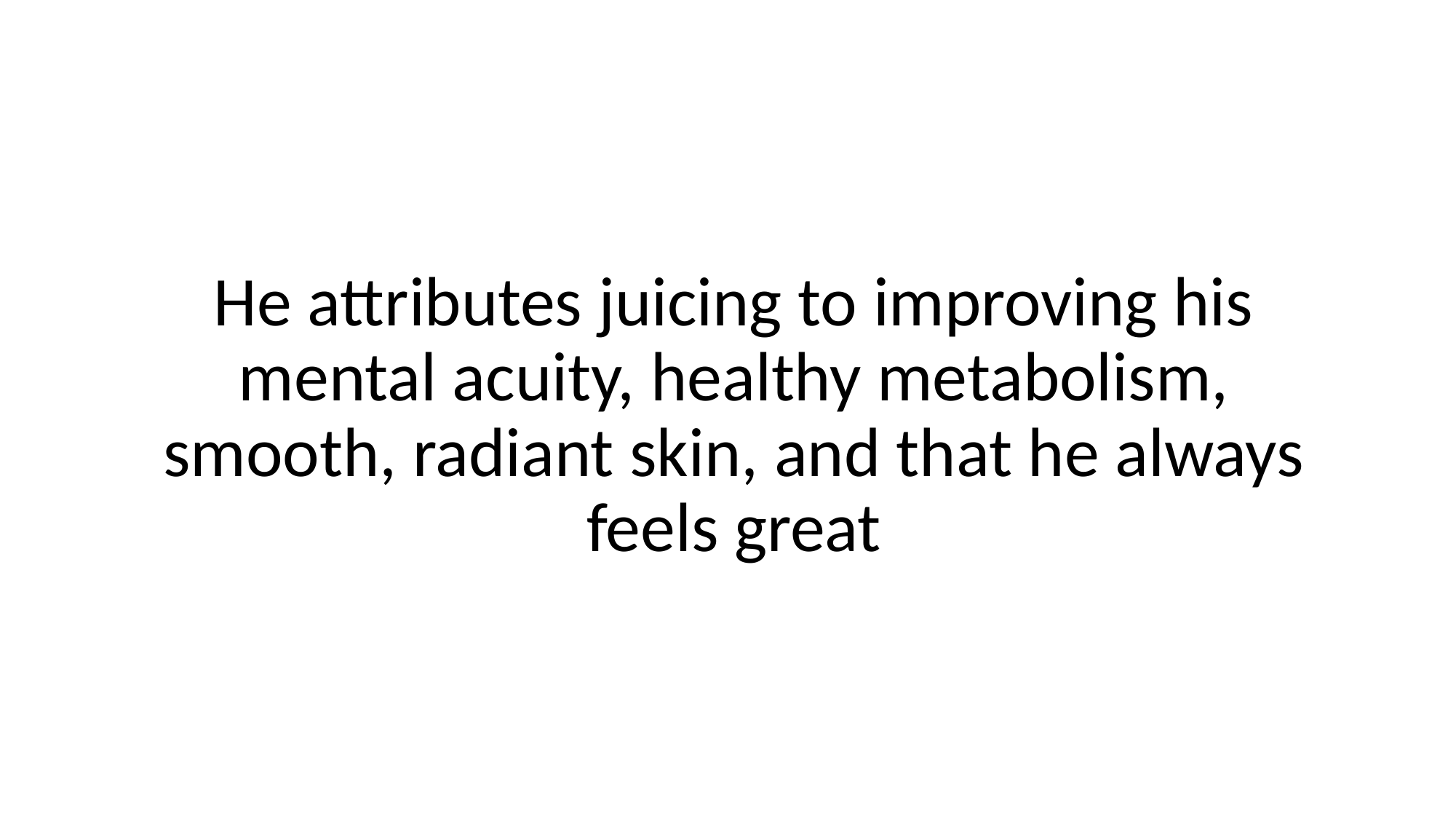

He attributes juicing to improving his mental acuity, healthy metabolism, smooth, radiant skin, and that he always feels great